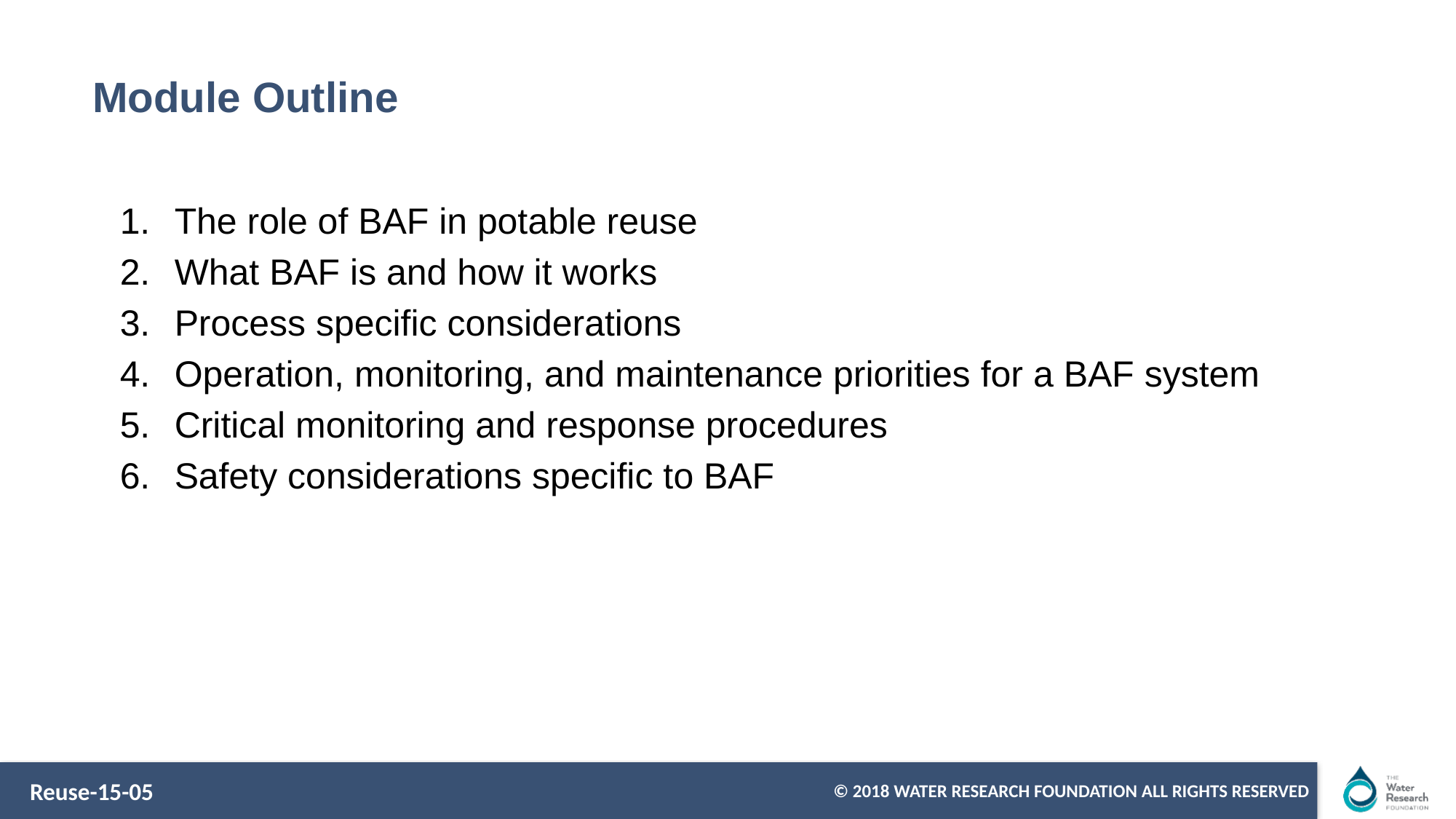

# Module Outline
The role of BAF in potable reuse
What BAF is and how it works
Process specific considerations
Operation, monitoring, and maintenance priorities for a BAF system
Critical monitoring and response procedures
Safety considerations specific to BAF